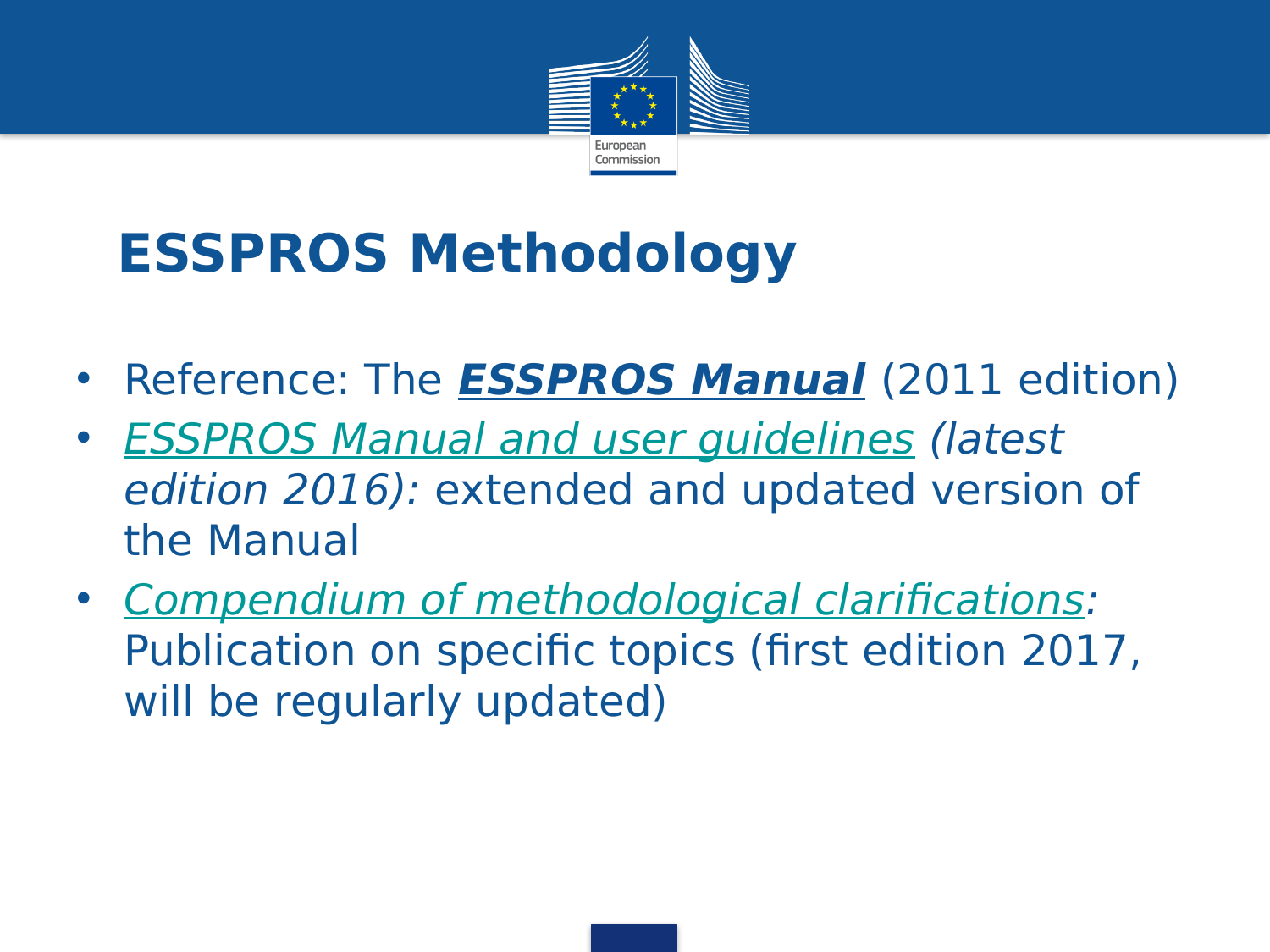

# ESSPROS Methodology
Reference: The ESSPROS Manual (2011 edition)
ESSPROS Manual and user guidelines (latest edition 2016): extended and updated version of the Manual
Compendium of methodological clarifications: Publication on specific topics (first edition 2017, will be regularly updated)